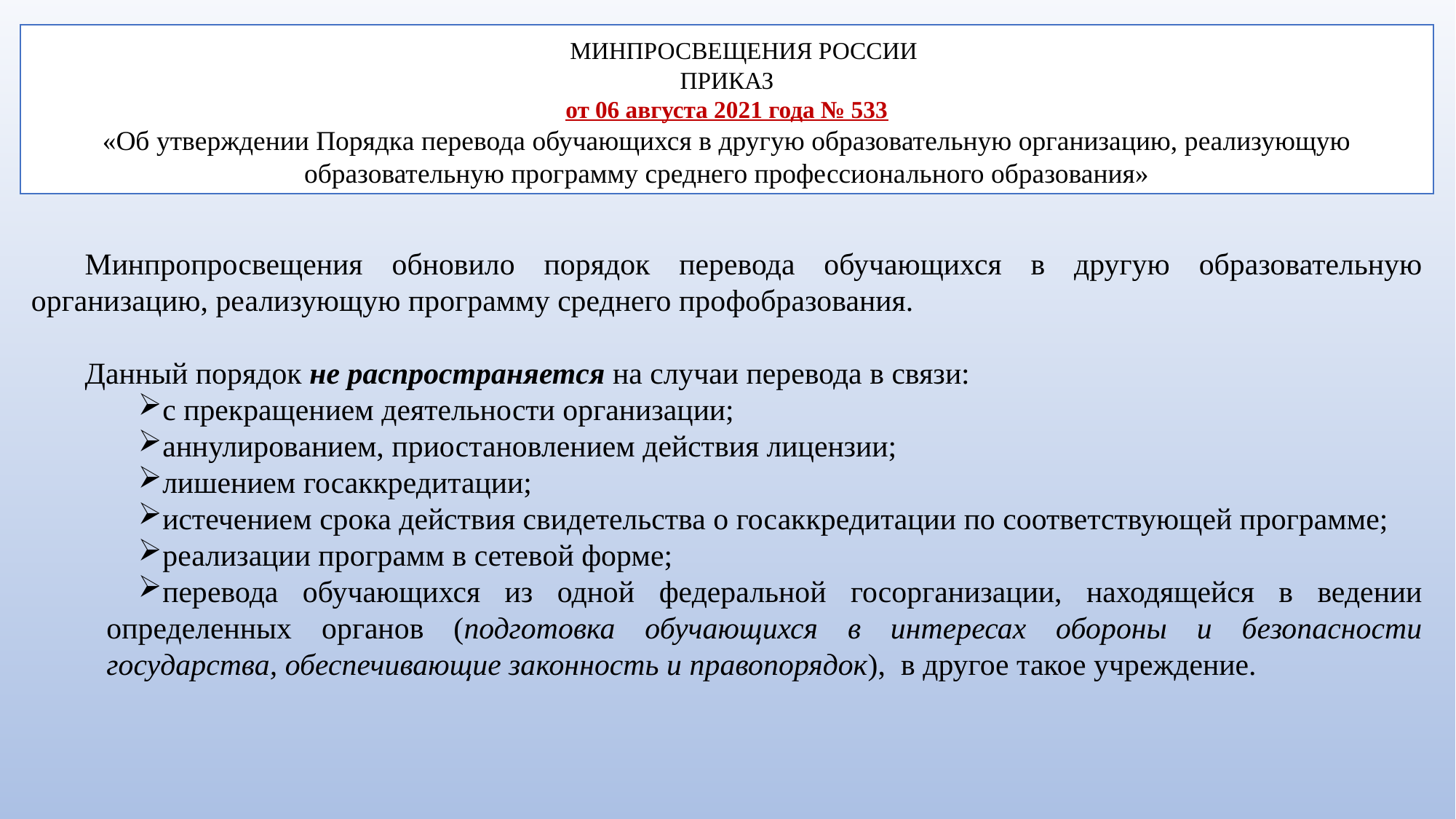

МИНПРОСВЕЩЕНИЯ РОССИИ
ПРИКАЗ
от 06 августа 2021 года № 533
«Об утверждении Порядка перевода обучающихся в другую образовательную организацию, реализующую образовательную программу среднего профессионального образования»
Минпропросвещения обновило порядок перевода обучающихся в другую образовательную организацию, реализующую программу среднего профобразования.

Данный порядок не распространяется на случаи перевода в связи:
с прекращением деятельности организации;
аннулированием, приостановлением действия лицензии;
лишением госаккредитации;
истечением срока действия свидетельства о госаккредитации по соответствующей программе;
реализации программ в сетевой форме;
перевода обучающихся из одной федеральной госорганизации, находящейся в ведении определенных органов (подготовка обучающихся в интересах обороны и безопасности государства, обеспечивающие законность и правопорядок),  в другое такое учреждение.